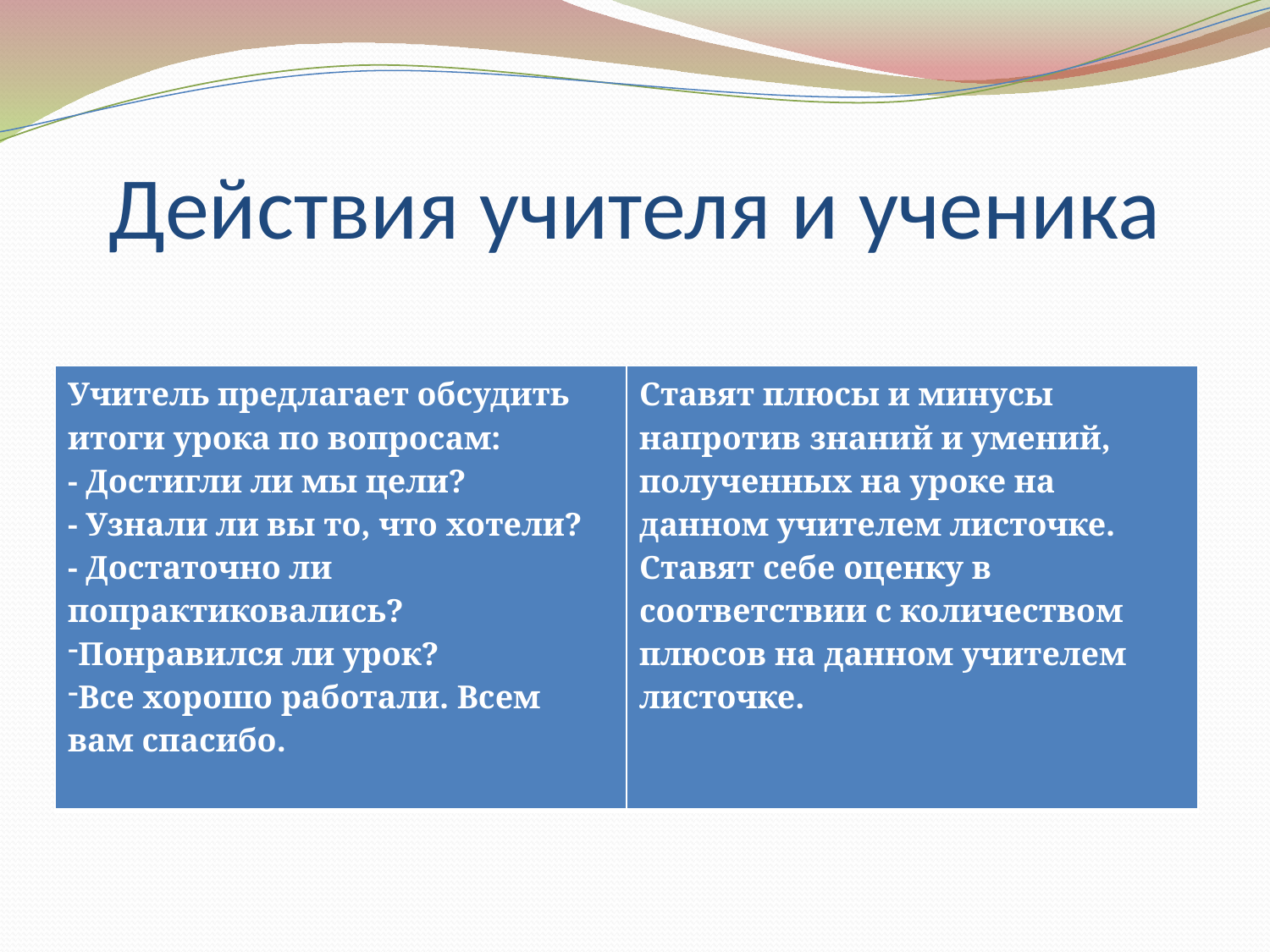

# Действия учителя и ученика
| Учитель предлагает обсудить итоги урока по вопросам: - Достигли ли мы цели? - Узнали ли вы то, что хотели? - Достаточно ли попрактиковались? Понравился ли урок? Все хорошо работали. Всем вам спасибо. | Ставят плюсы и минусы напротив знаний и умений, полученных на уроке на данном учителем листочке. Ставят себе оценку в соответствии с количеством плюсов на данном учителем листочке. |
| --- | --- |